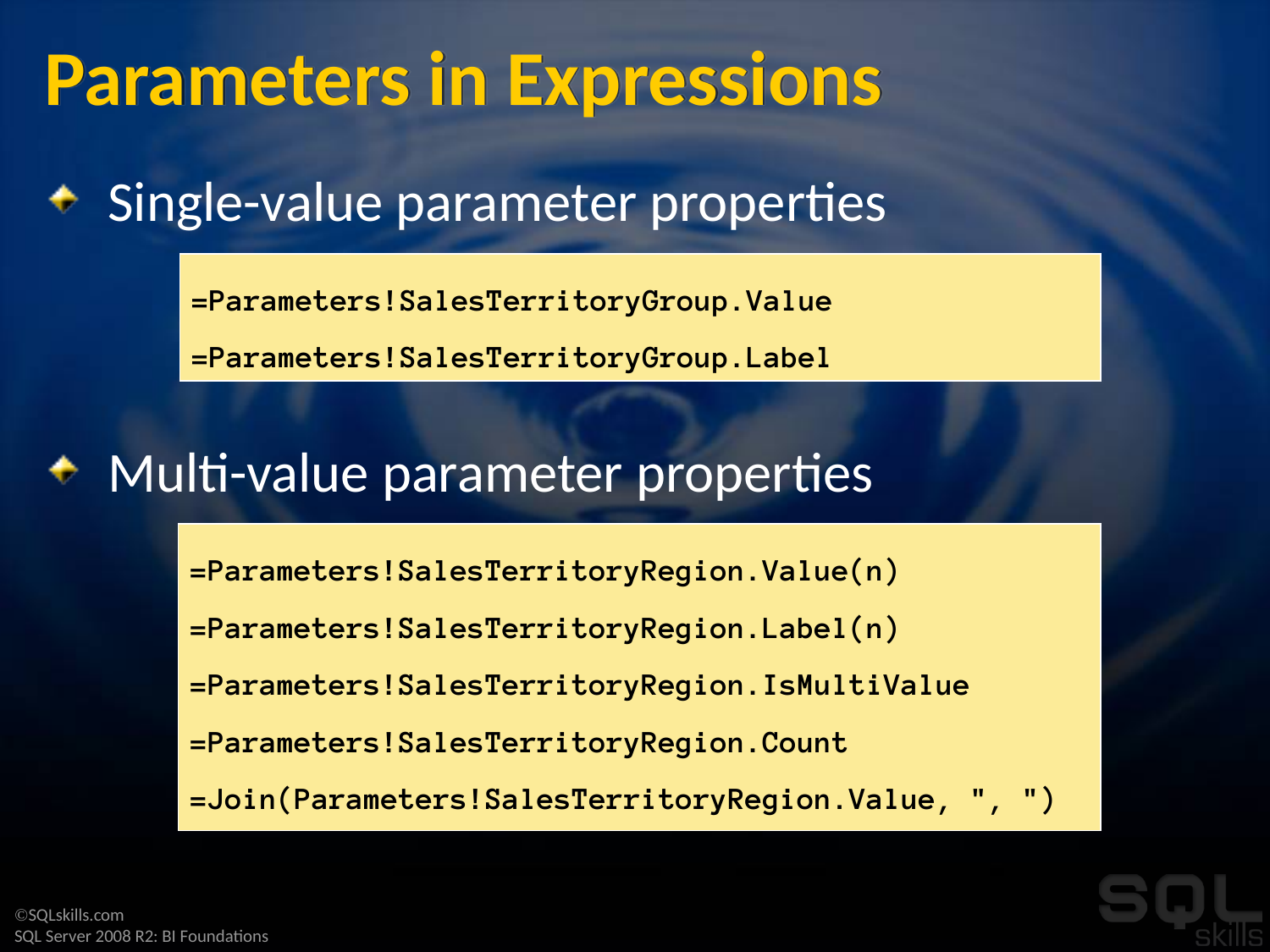

# Parameters in Expressions
Single-value parameter properties

Multi-value parameter properties

=Parameters!SalesTerritoryGroup.Value
=Parameters!SalesTerritoryGroup.Label

=Parameters!SalesTerritoryRegion.Value(n)
=Parameters!SalesTerritoryRegion.Label(n)
=Parameters!SalesTerritoryRegion.IsMultiValue
=Parameters!SalesTerritoryRegion.Count
=Join(Parameters!SalesTerritoryRegion.Value, ", ")